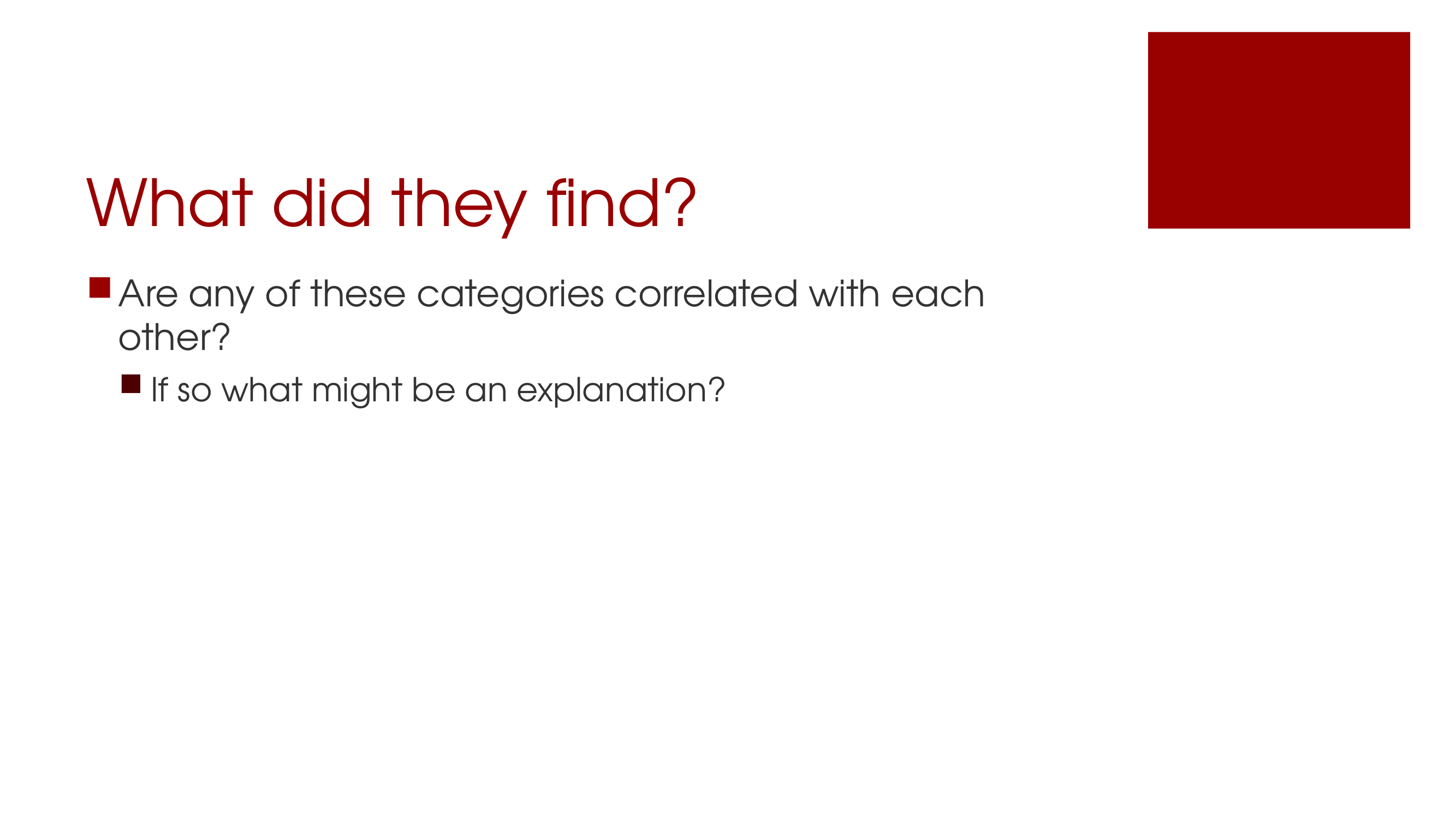

# What did they find?
Are any of these categories correlated with each other?
If so what might be an explanation?